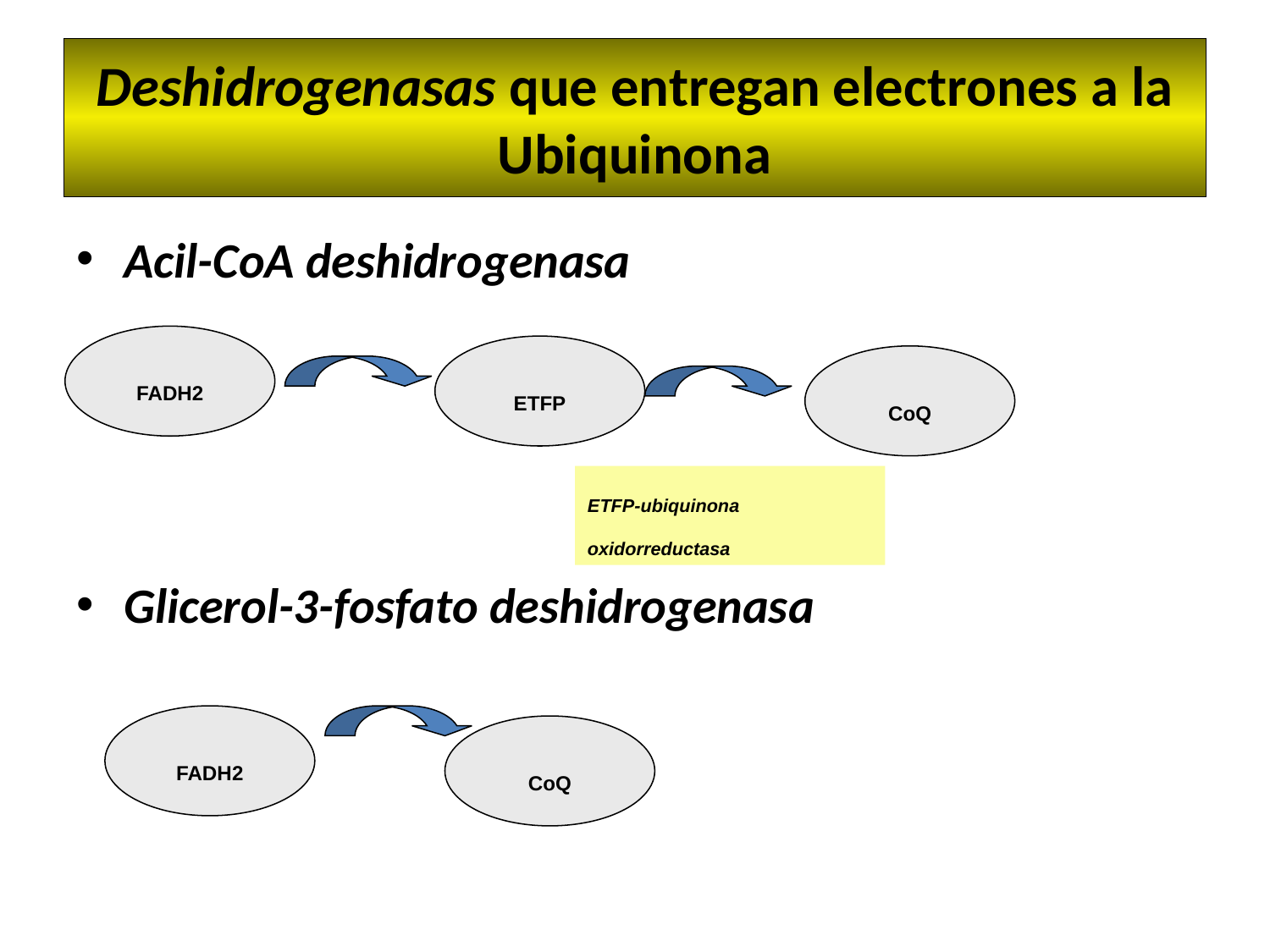

# Deshidrogenasas que entregan electrones a la Ubiquinona
Acil-CoA deshidrogenasa

Glicerol-3-fosfato deshidrogenasa
FADH2
ETFP
CoQ

ETFP-ubiquinona oxidorreductasa
FADH2

CoQ